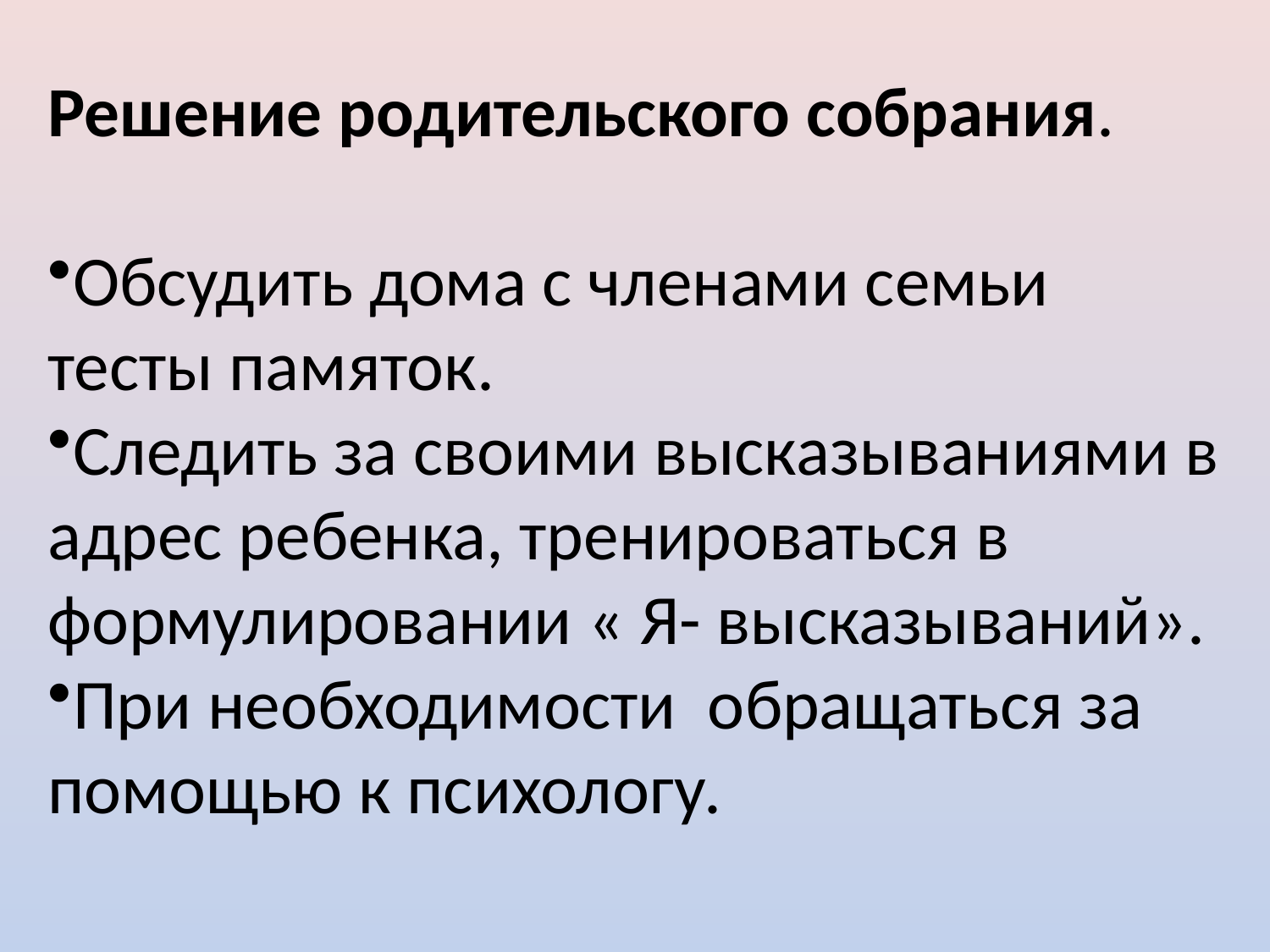

Решение родительского собрания.

Обсудить дома с членами семьи тесты памяток.
Следить за своими высказываниями в адрес ребенка, тренироваться в формулировании « Я- высказываний».
При необходимости  обращаться за помощью к психологу.